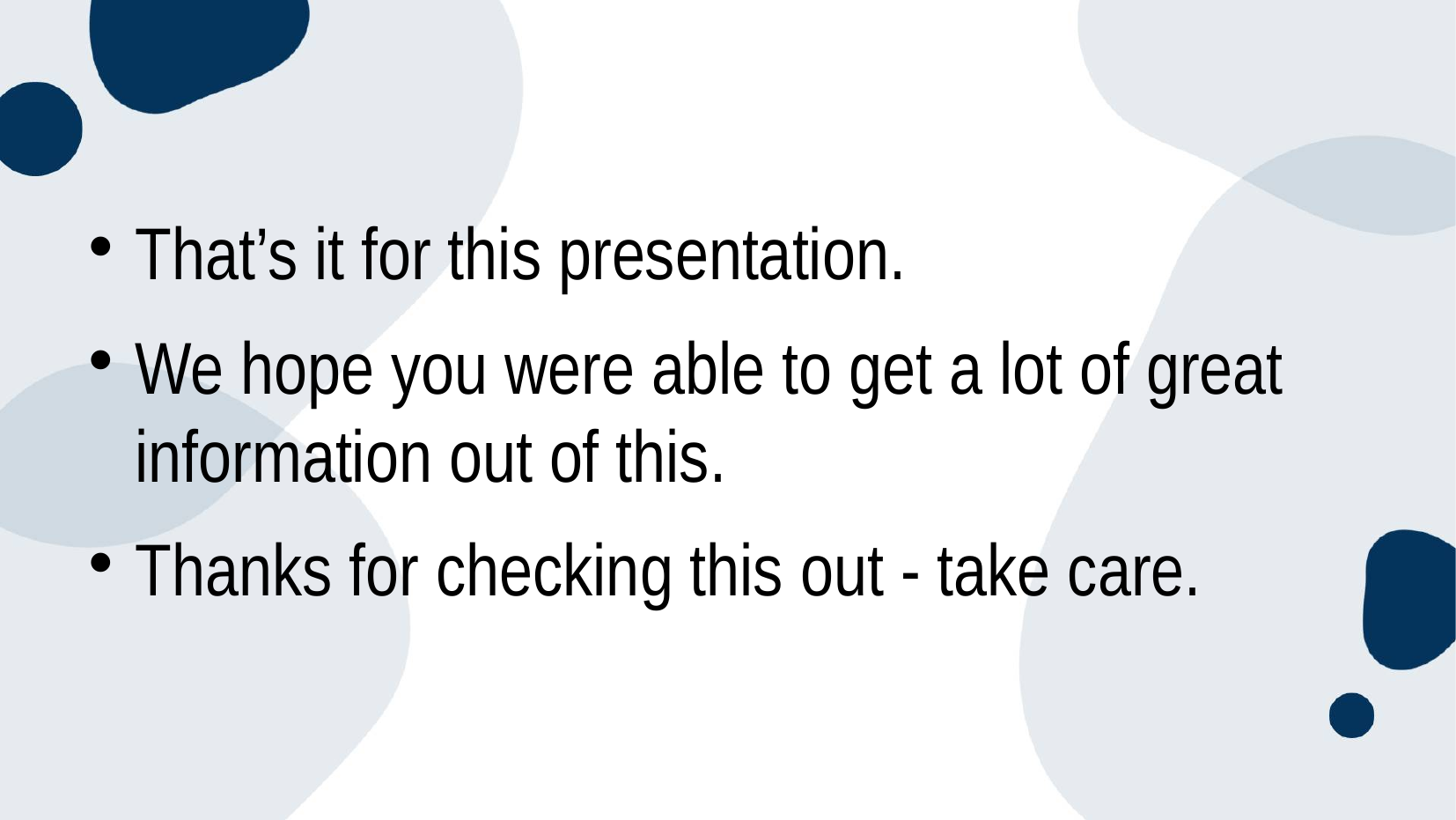

#
That’s it for this presentation.
We hope you were able to get a lot of great information out of this.
Thanks for checking this out - take care.